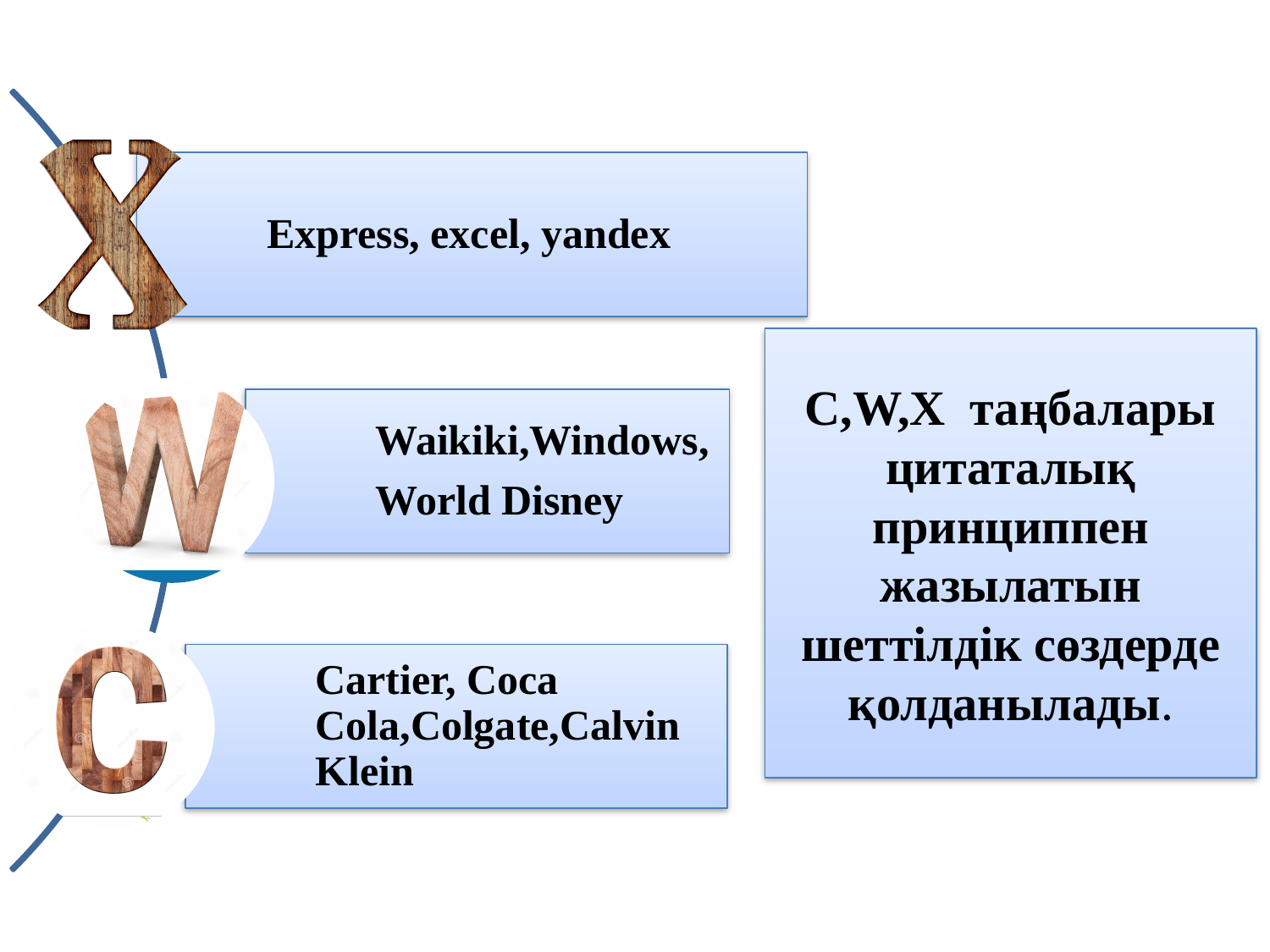

Express, excel, yandex
Waikiki,Windows,
World Disney
Cartier, Coca Cola,Colgate,Calvin Klein
C,W,X  таңбалары цитаталық принциппен жазылатын шеттілдік сөздерде қолданылады.